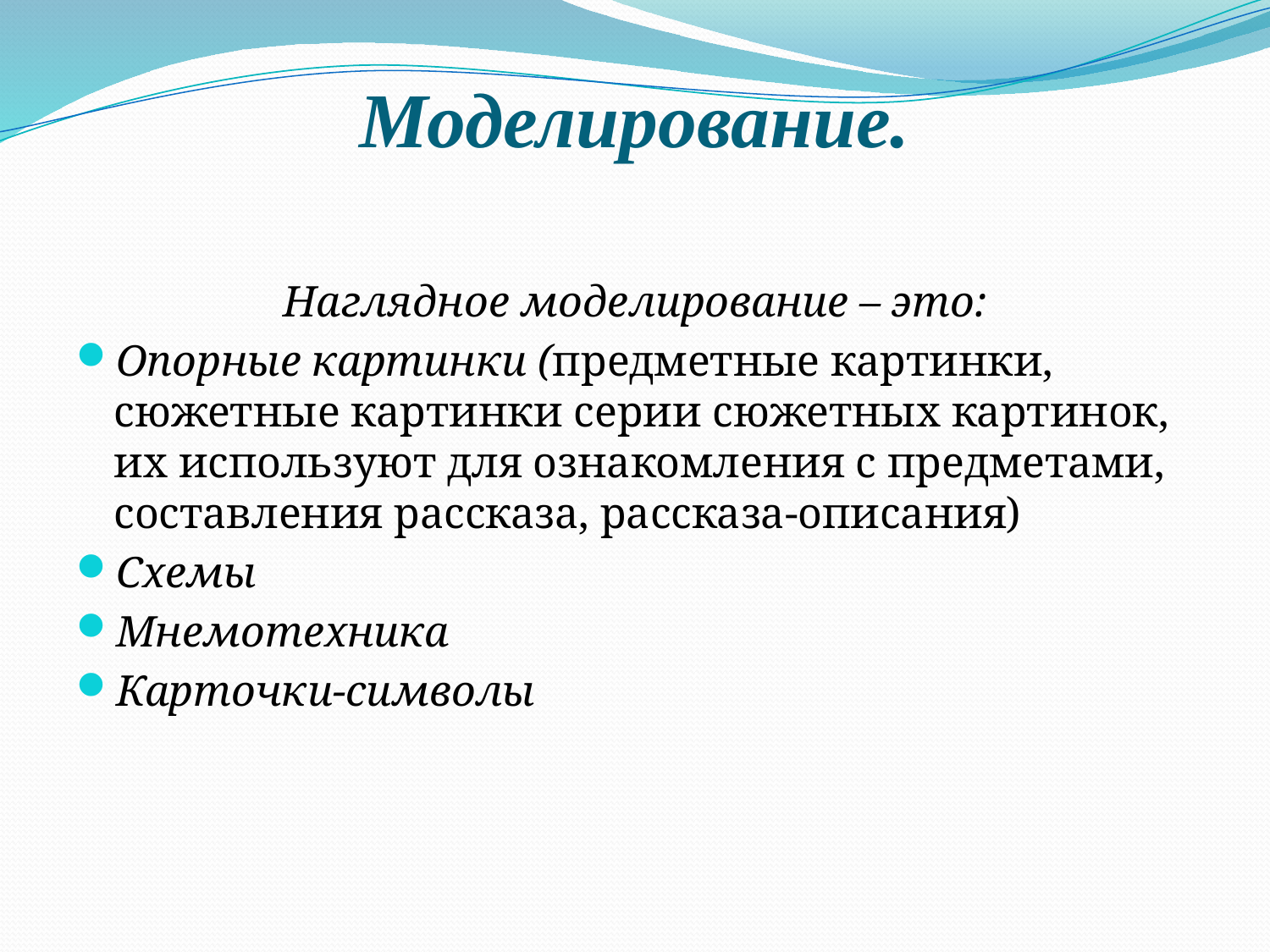

# Моделирование.
Наглядное моделирование – это:
Опорные картинки (предметные картинки, сюжетные картинки серии сюжетных картинок, их используют для ознакомления с предметами, составления рассказа, рассказа-описания)
Схемы
Мнемотехника
Карточки-символы